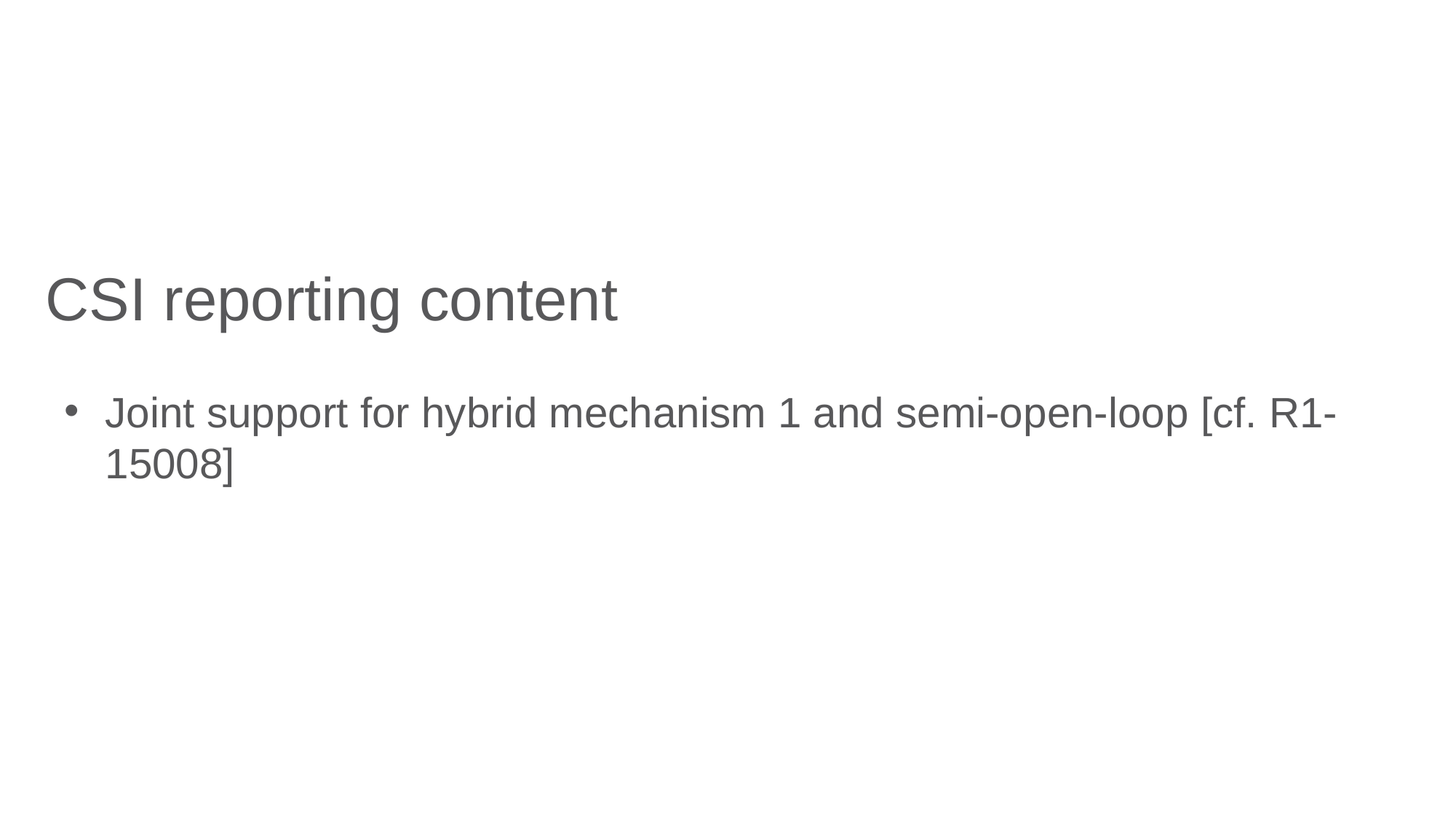

# CSI reporting content
Joint support for hybrid mechanism 1 and semi-open-loop [cf. R1-15008]